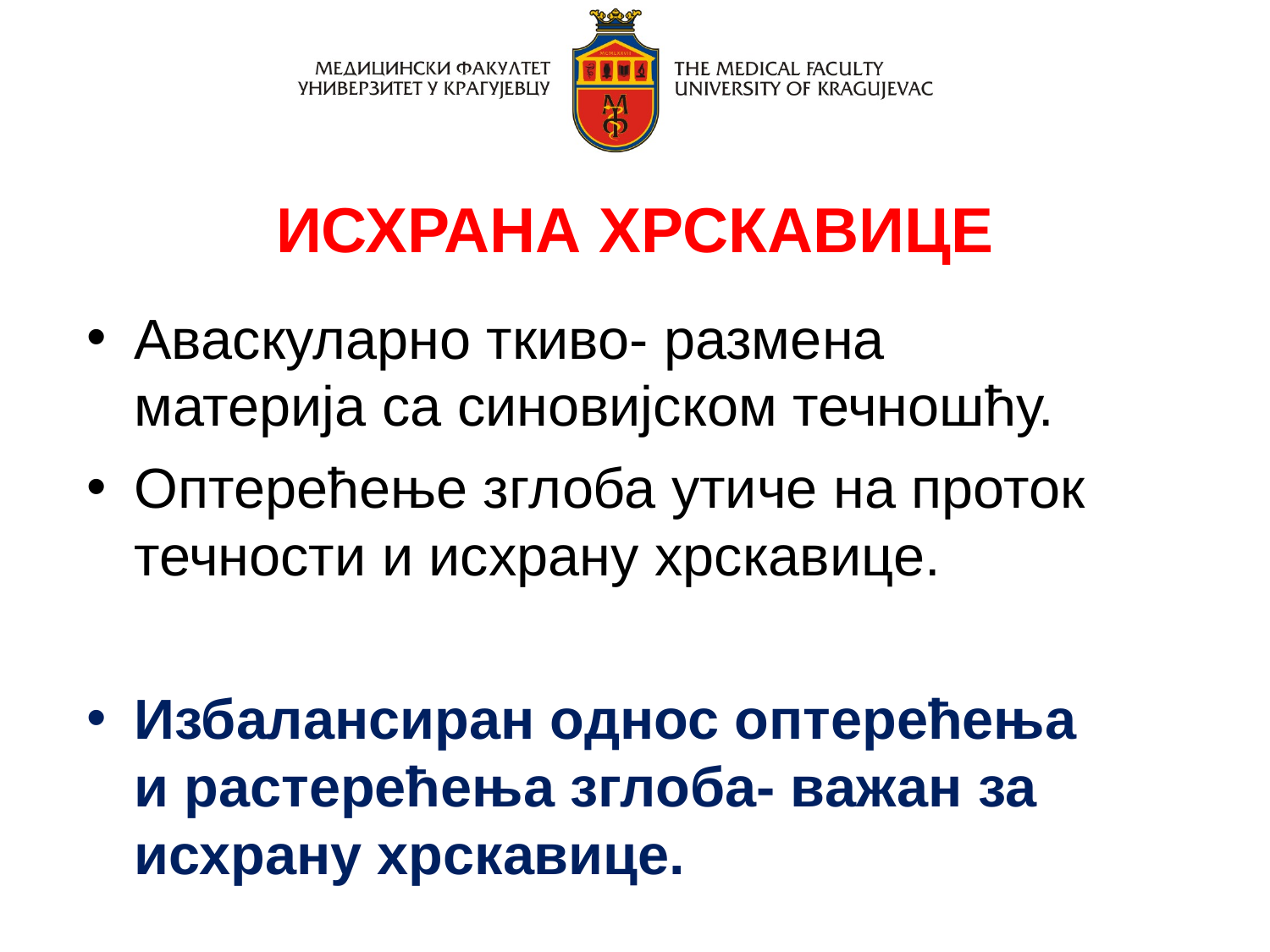

ИСХРАНА ХРСКАВИЦЕ
Аваскуларно ткиво- размена материја са синовијском течношћу.
Оптерећење зглоба утиче на проток течности и исхрану хрскавице.

Избалансиран однос оптерећења и растерећења зглоба- важан за исхрану хрскавице.